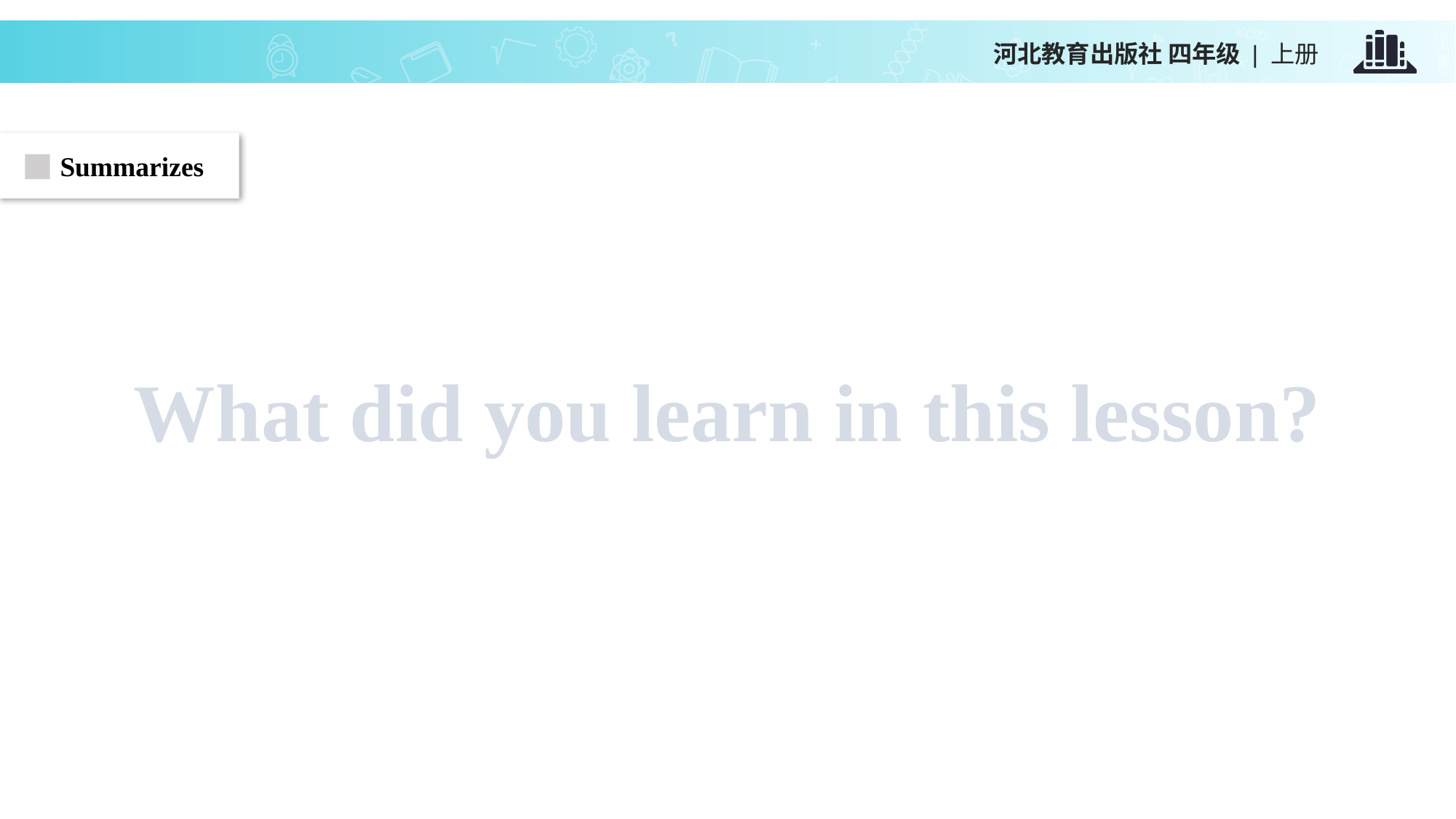

Summarizes

What did you learn in this lesson?